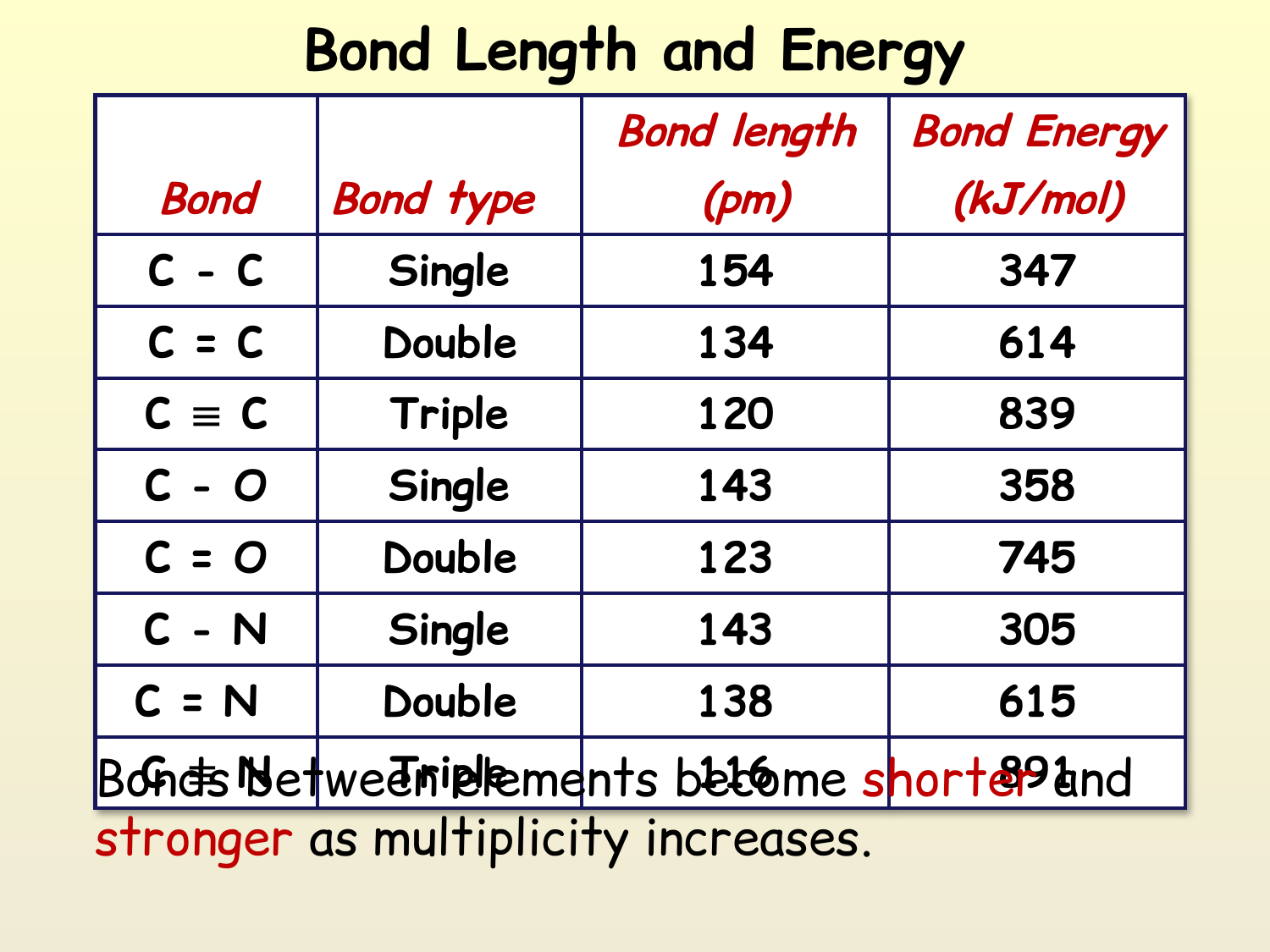

# Bond Length and Energy
| Bond | Bond type | Bond length (pm) | Bond Energy (kJ/mol) |
| --- | --- | --- | --- |
| C - C | Single | 154 | 347 |
| C = C | Double | 134 | 614 |
| C ≡ C | Triple | 120 | 839 |
| C - O | Single | 143 | 358 |
| C = O | Double | 123 | 745 |
| C - N | Single | 143 | 305 |
| C = N | Double | 138 | 615 |
| C ≡ N | Triple | 116 | 891 |
Bonds between elements become shorter and stronger as multiplicity increases.